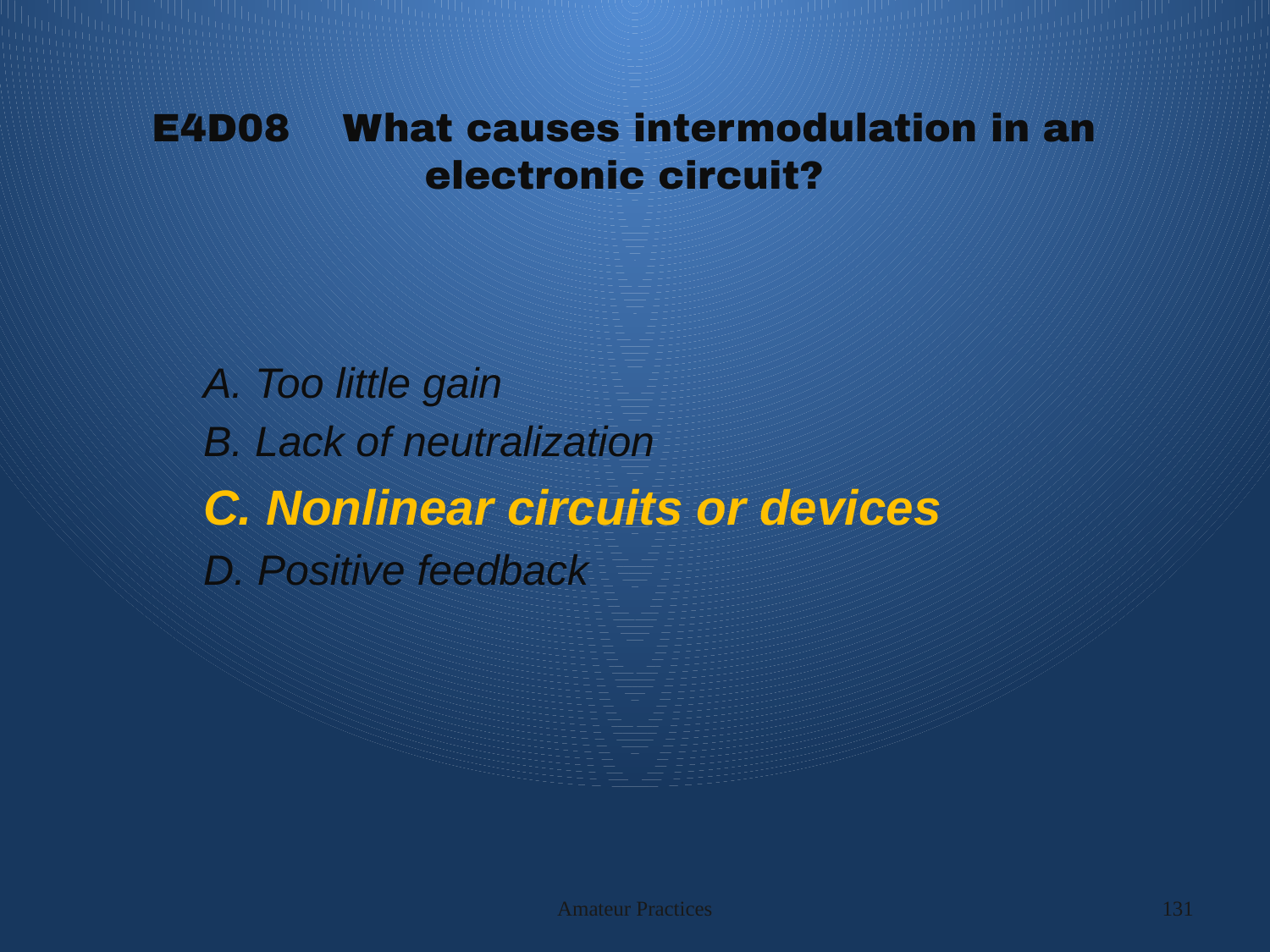

# E4D08    What causes intermodulation in an electronic circuit?
A. Too little gain
B. Lack of neutralization
C. Nonlinear circuits or devices
D. Positive feedback
Amateur Practices
131